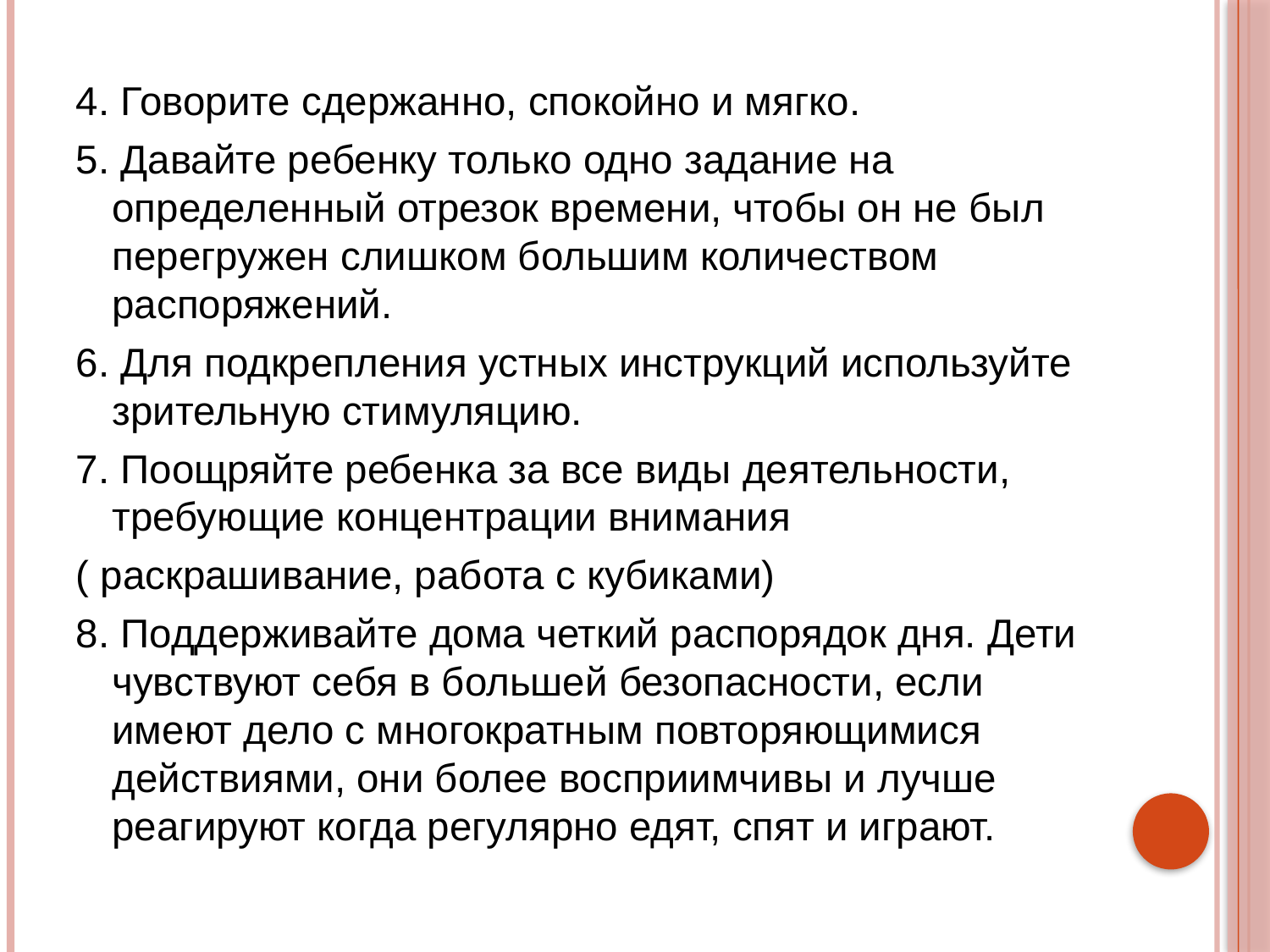

4. Говорите сдержанно, спокойно и мягко.
5. Давайте ребенку только одно задание на определенный отрезок времени, чтобы он не был перегружен слишком большим количеством распоряжений.
6. Для подкрепления устных инструкций используйте зрительную стимуляцию.
7. Поощряйте ребенка за все виды деятельности, требующие концентрации внимания
( раскрашивание, работа с кубиками)
8. Поддерживайте дома четкий распорядок дня. Дети чувствуют себя в большей безопасности, если имеют дело с многократным повторяющимися действиями, они более восприимчивы и лучше реагируют когда регулярно едят, спят и играют.